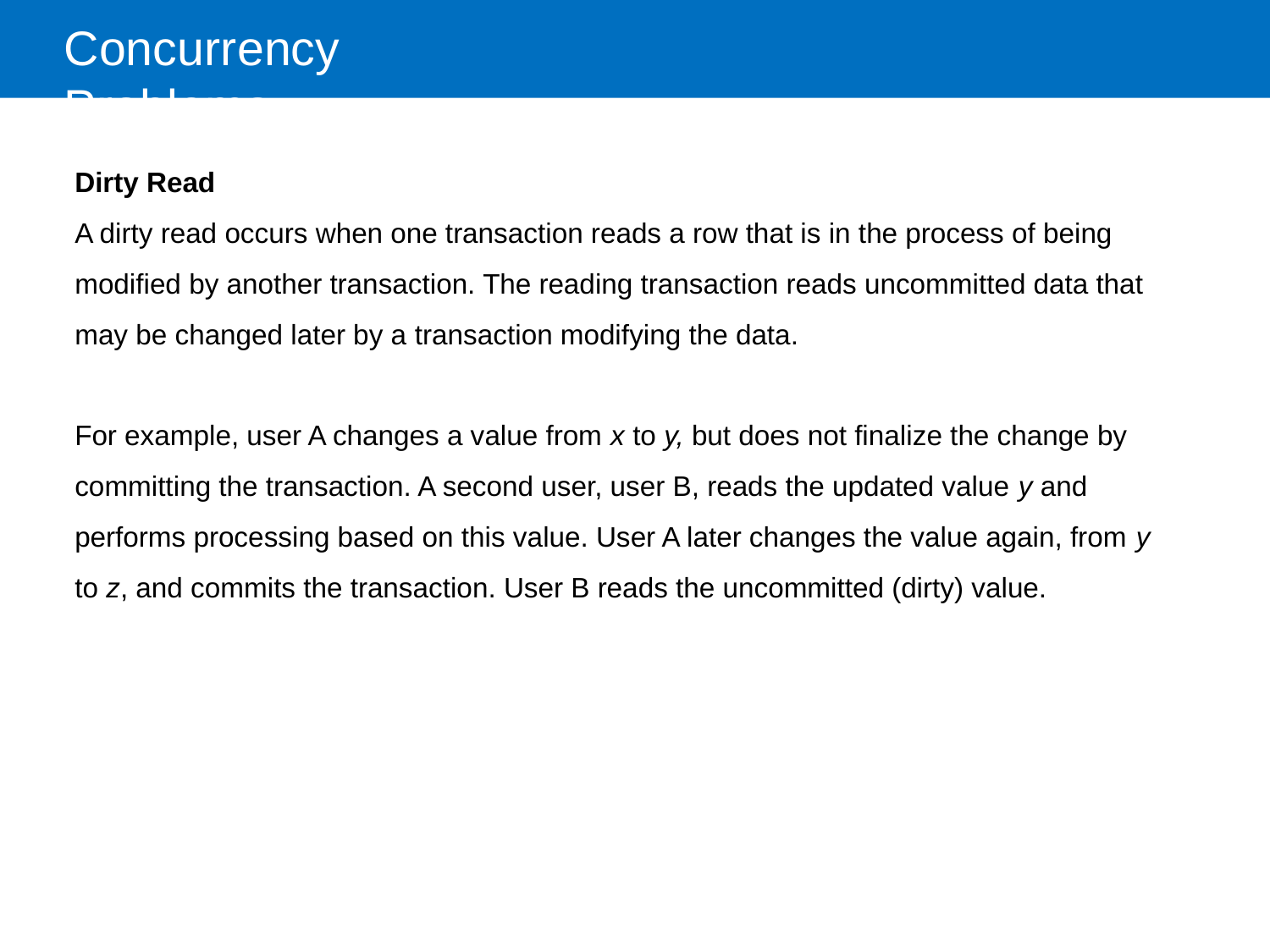

# Concurrency Problems
Dirty Read
A dirty read occurs when one transaction reads a row that is in the process of being modified by another transaction. The reading transaction reads uncommitted data that may be changed later by a transaction modifying the data.

For example, user A changes a value from x to y, but does not finalize the change by committing the transaction. A second user, user B, reads the updated value y and performs processing based on this value. User A later changes the value again, from y to z, and commits the transaction. User B reads the uncommitted (dirty) value.